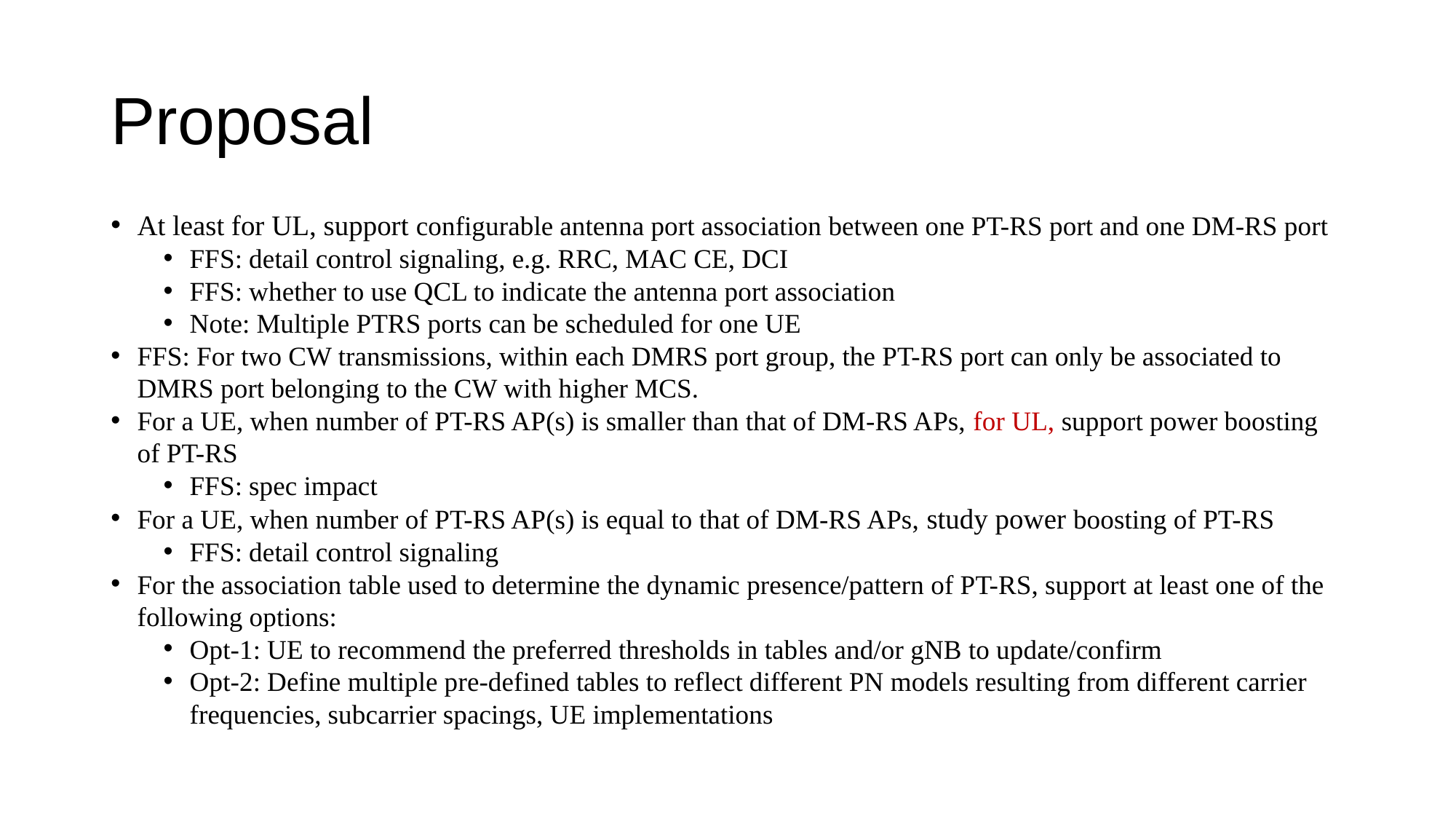

# Proposal
At least for UL, support configurable antenna port association between one PT-RS port and one DM-RS port
FFS: detail control signaling, e.g. RRC, MAC CE, DCI
FFS: whether to use QCL to indicate the antenna port association
Note: Multiple PTRS ports can be scheduled for one UE
FFS: For two CW transmissions, within each DMRS port group, the PT-RS port can only be associated to DMRS port belonging to the CW with higher MCS.
For a UE, when number of PT-RS AP(s) is smaller than that of DM-RS APs, for UL, support power boosting of PT-RS
FFS: spec impact
For a UE, when number of PT-RS AP(s) is equal to that of DM-RS APs, study power boosting of PT-RS
FFS: detail control signaling
For the association table used to determine the dynamic presence/pattern of PT-RS, support at least one of the following options:
Opt-1: UE to recommend the preferred thresholds in tables and/or gNB to update/confirm
Opt-2: Define multiple pre-defined tables to reflect different PN models resulting from different carrier frequencies, subcarrier spacings, UE implementations